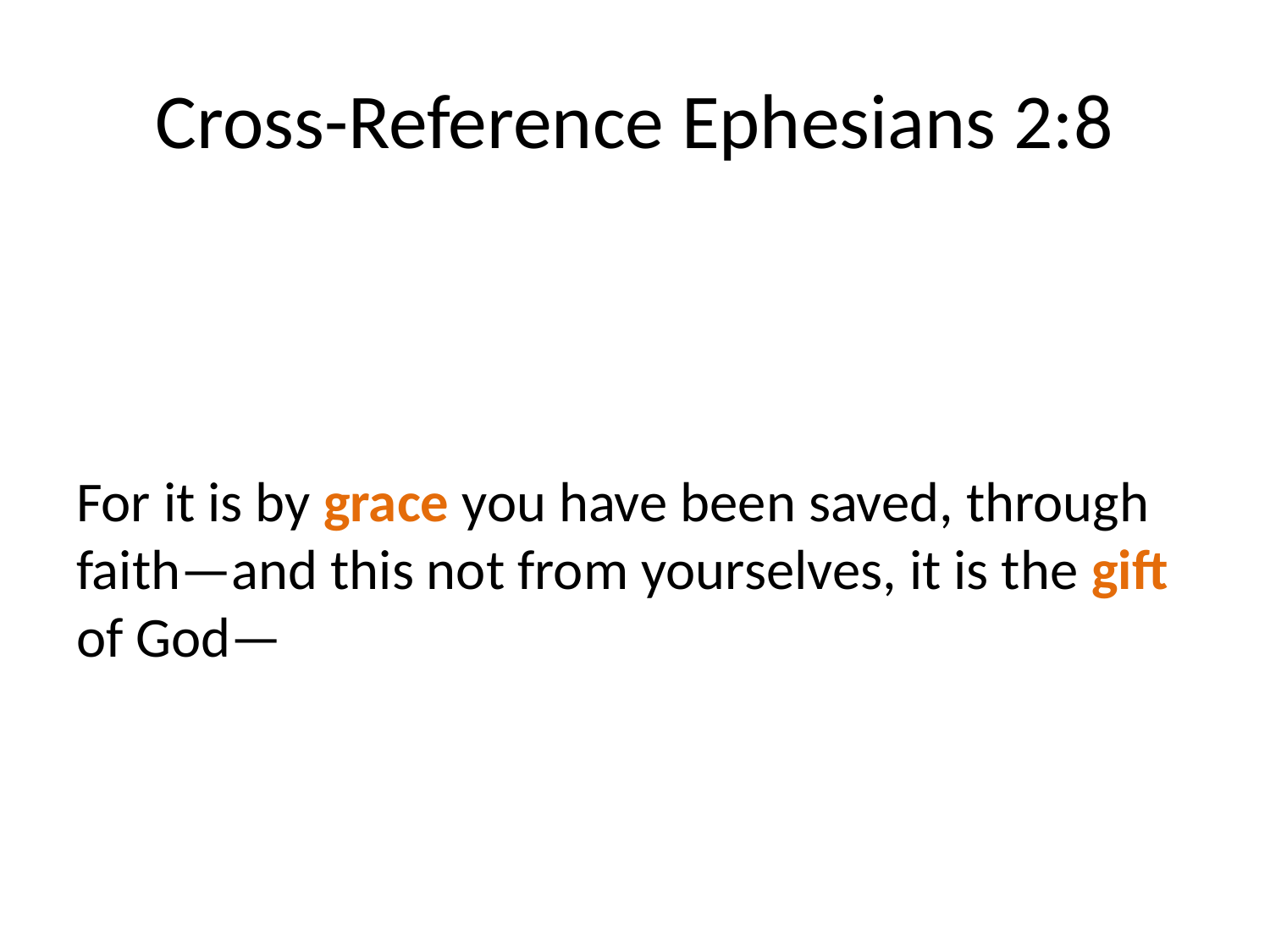

# Cross-Reference Ephesians 2:8

For it is by grace you have been saved, through faith—and this not from yourselves, it is the gift of God—